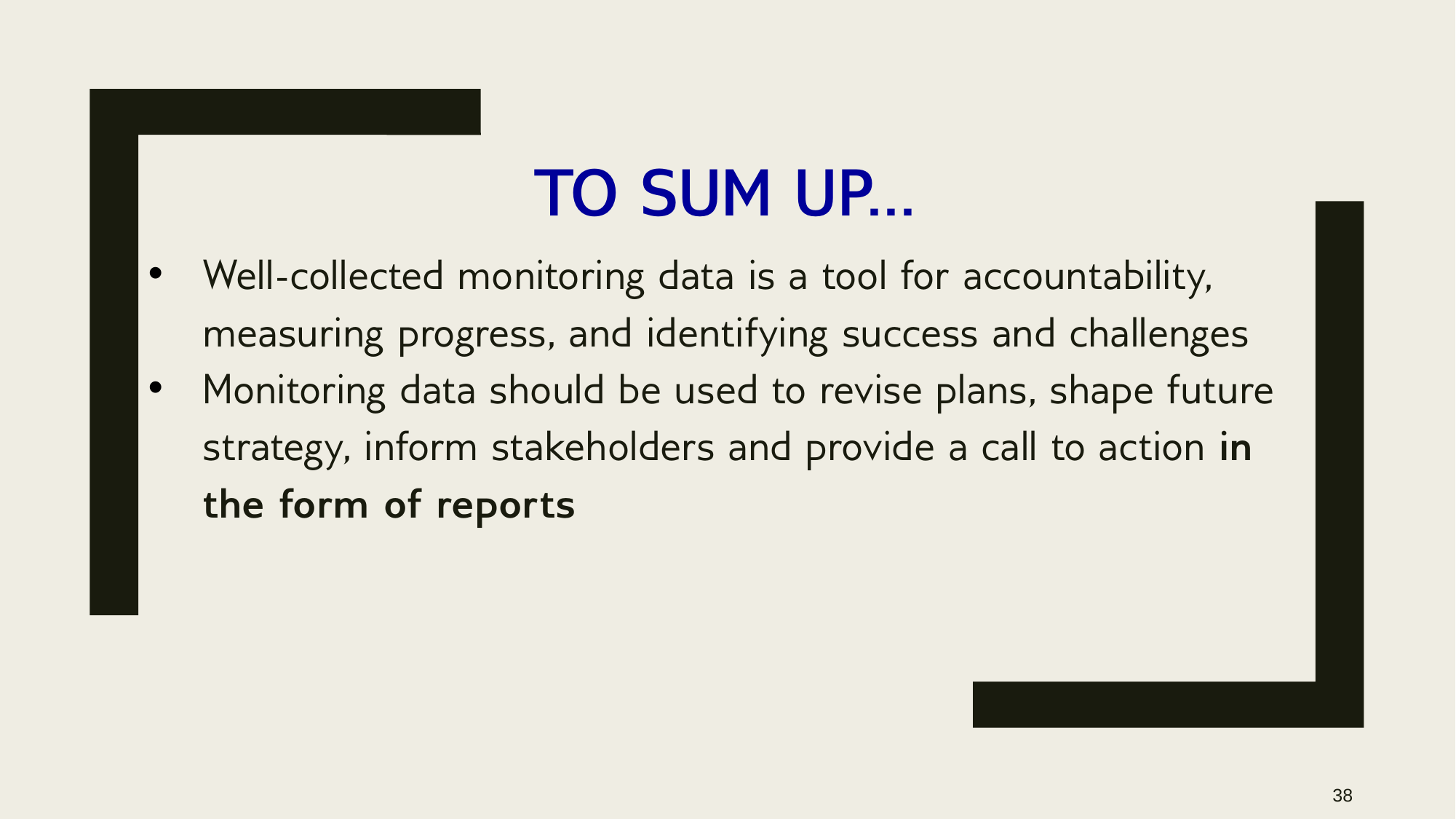

# To sum up...
Well-collected monitoring data is a tool for accountability, measuring progress, and identifying success and challenges
Monitoring data should be used to revise plans, shape future strategy, inform stakeholders and provide a call to action in the form of reports
38